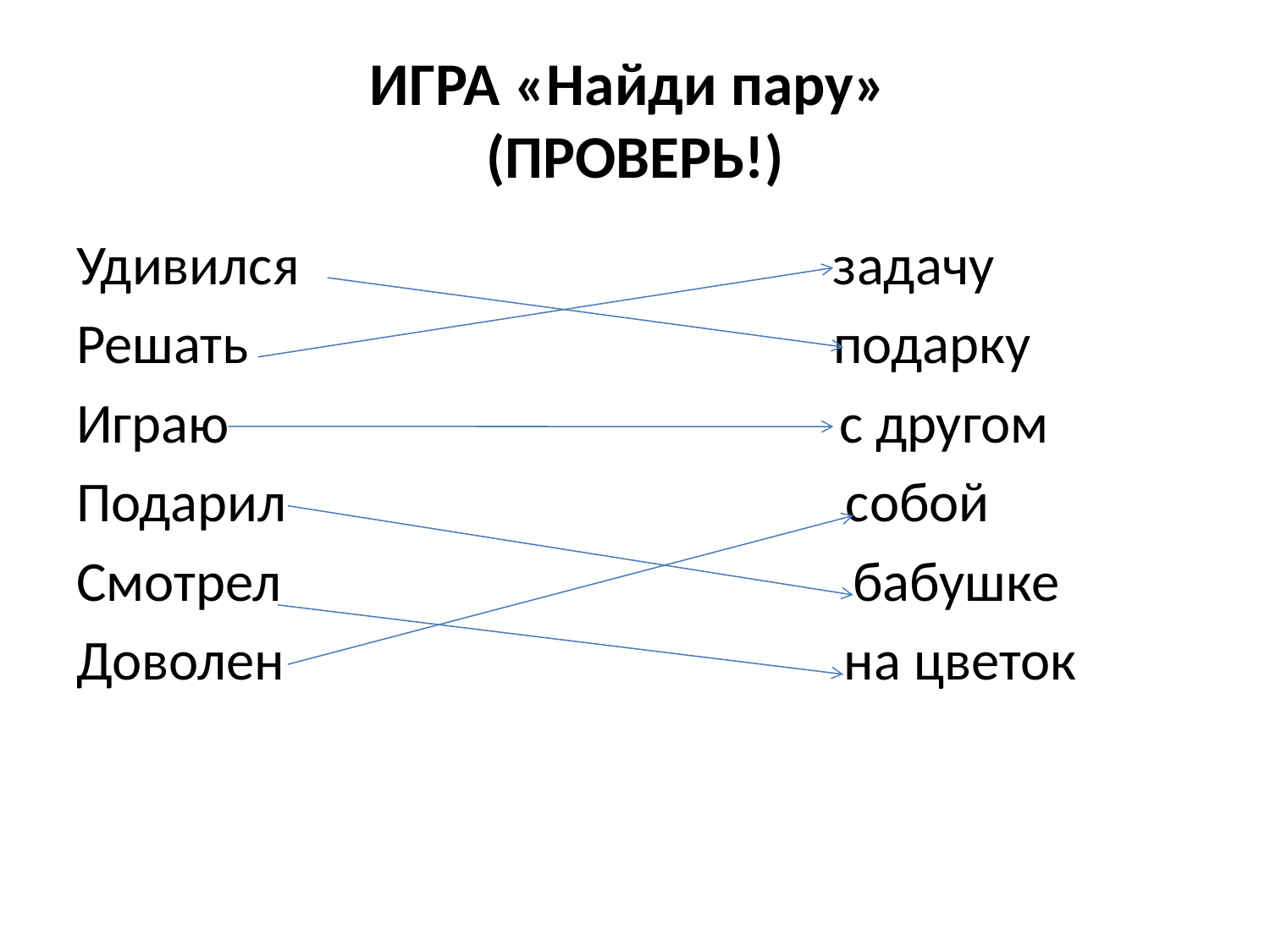

# ИГРА «Найди пару» (ПРОВЕРЬ!)
Удивился                                          задачу
Решать                                              подарку
Играю                                                с другом
Подарил                                            собой
Смотрел                                             бабушке
Доволен                                            на цветок